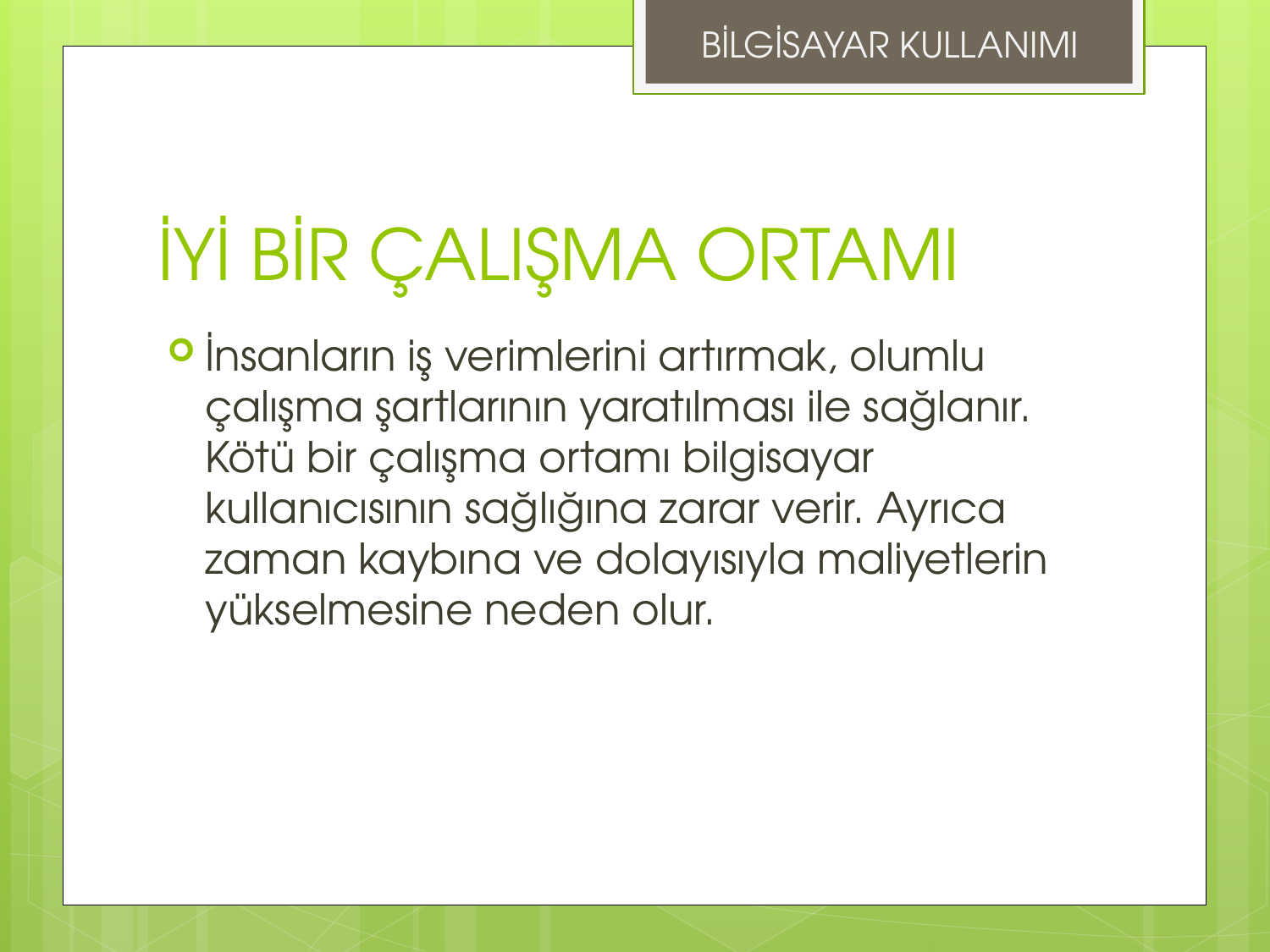

BİLGİSAYAR KULLANIMI
# İYİ BİR ÇALIŞMA ORTAMI
İnsanların iş verimlerini artırmak, olumlu çalışma şartlarının yaratılması ile sağlanır. Kötü bir çalışma ortamı bilgisayar kullanıcısının sağlığına zarar verir. Ayrıca zaman kaybına ve dolayısıyla maliyetlerin yükselmesine neden olur.